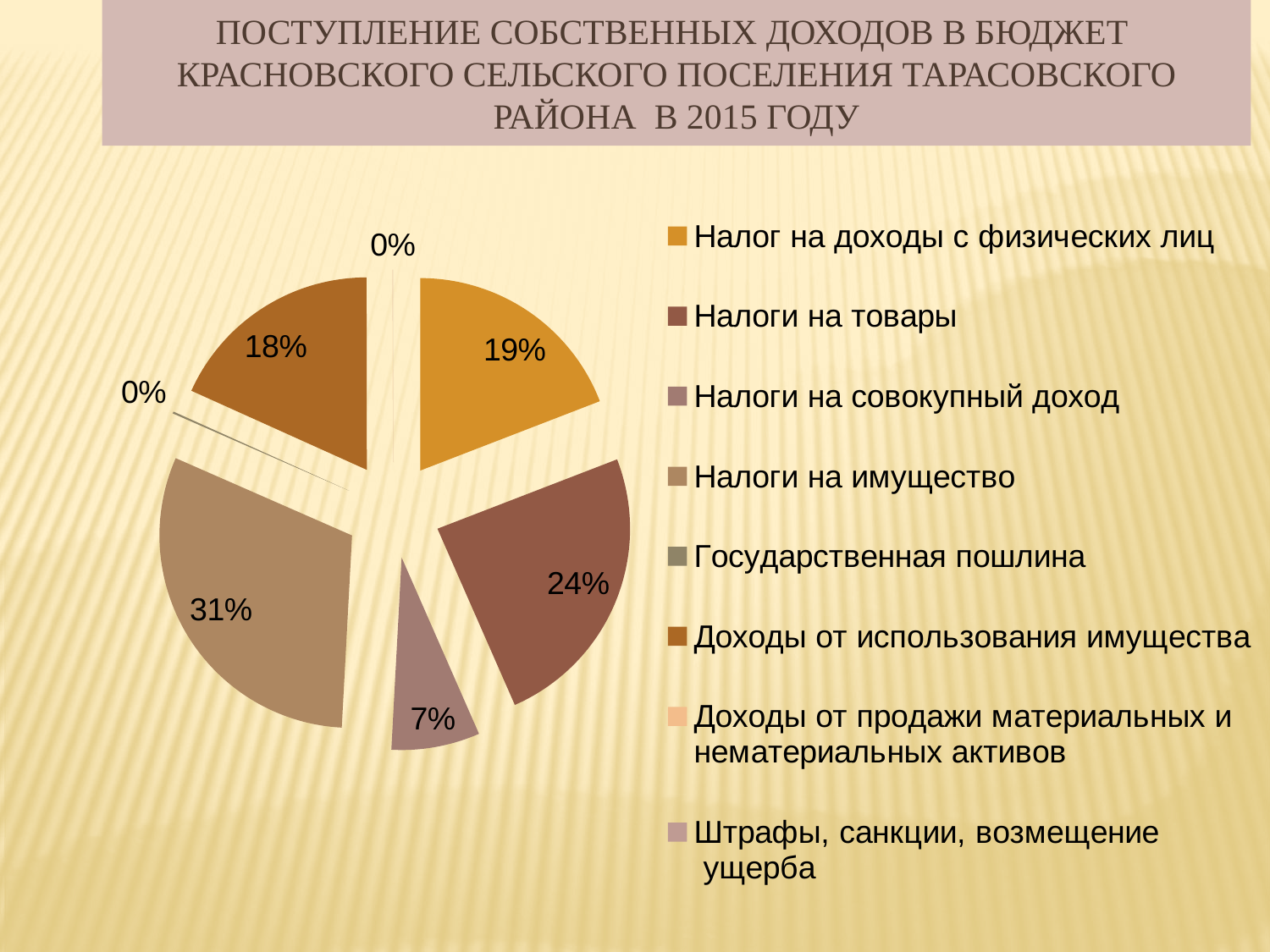

Поступление собственных доходов в бюджет
КРАСНОВСКОГО СЕЛЬСКОГО ПОСЕЛЕНИЯ Тарасовского района  в 2015 году

### Chart

| Category | * |
|---|---|
| Налог на доходы с физических лиц | 2823.0 |
| Налоги на товары | 3584.3 |
| Налоги на совокупный доход | 1096.5 |
| Налоги на имущество | 4534.9 |
| Государственная пошлина  | 24.1 |
| Доходы от использования имущества | 2690.0 |
| Доходы от продажи материальных и
нематериальных активов | 1.3 |
| Штрафы, санкции, возмещение
 ущерба | 2.7 |